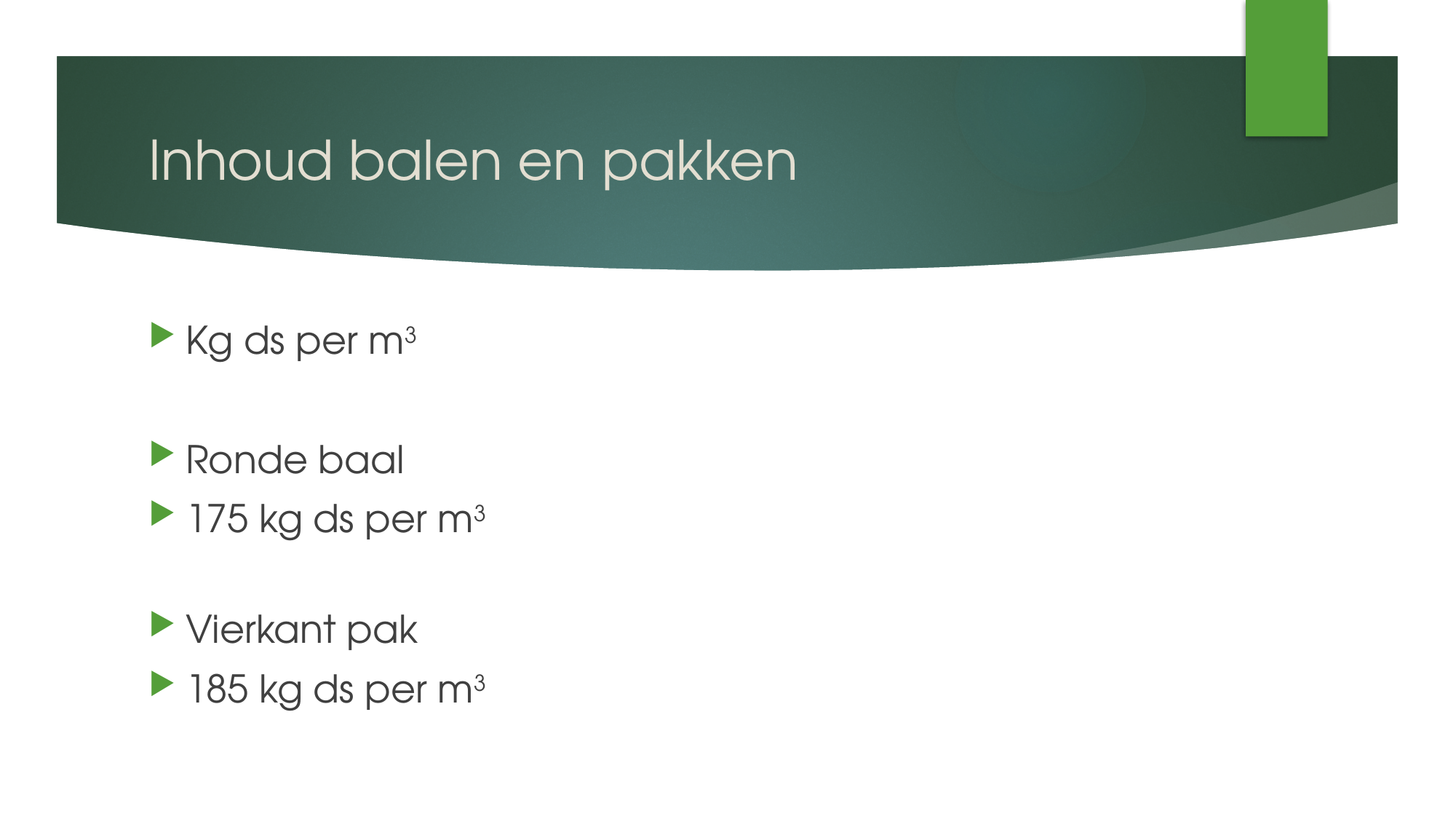

# Inhoud balen en pakken
Kg ds per m3

Ronde baal
175 kg ds per m3

Vierkant pak
185 kg ds per m3